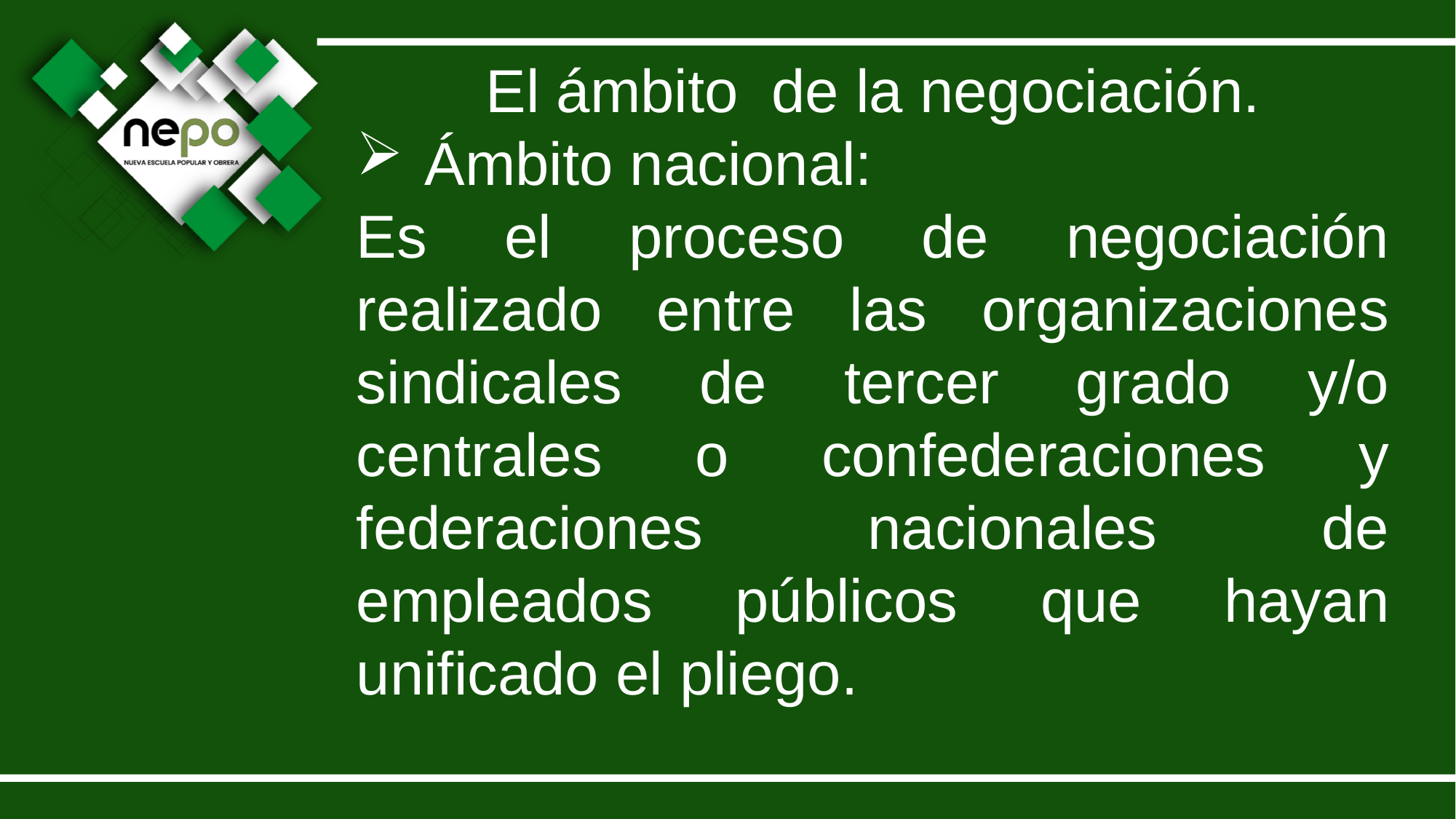

El ámbito  de la negociación.
Ámbito nacional:
Es el proceso de negociación realizado entre las organizaciones sindicales de tercer grado y/o centrales o confederaciones y federaciones nacionales de empleados públicos que hayan unificado el pliego.